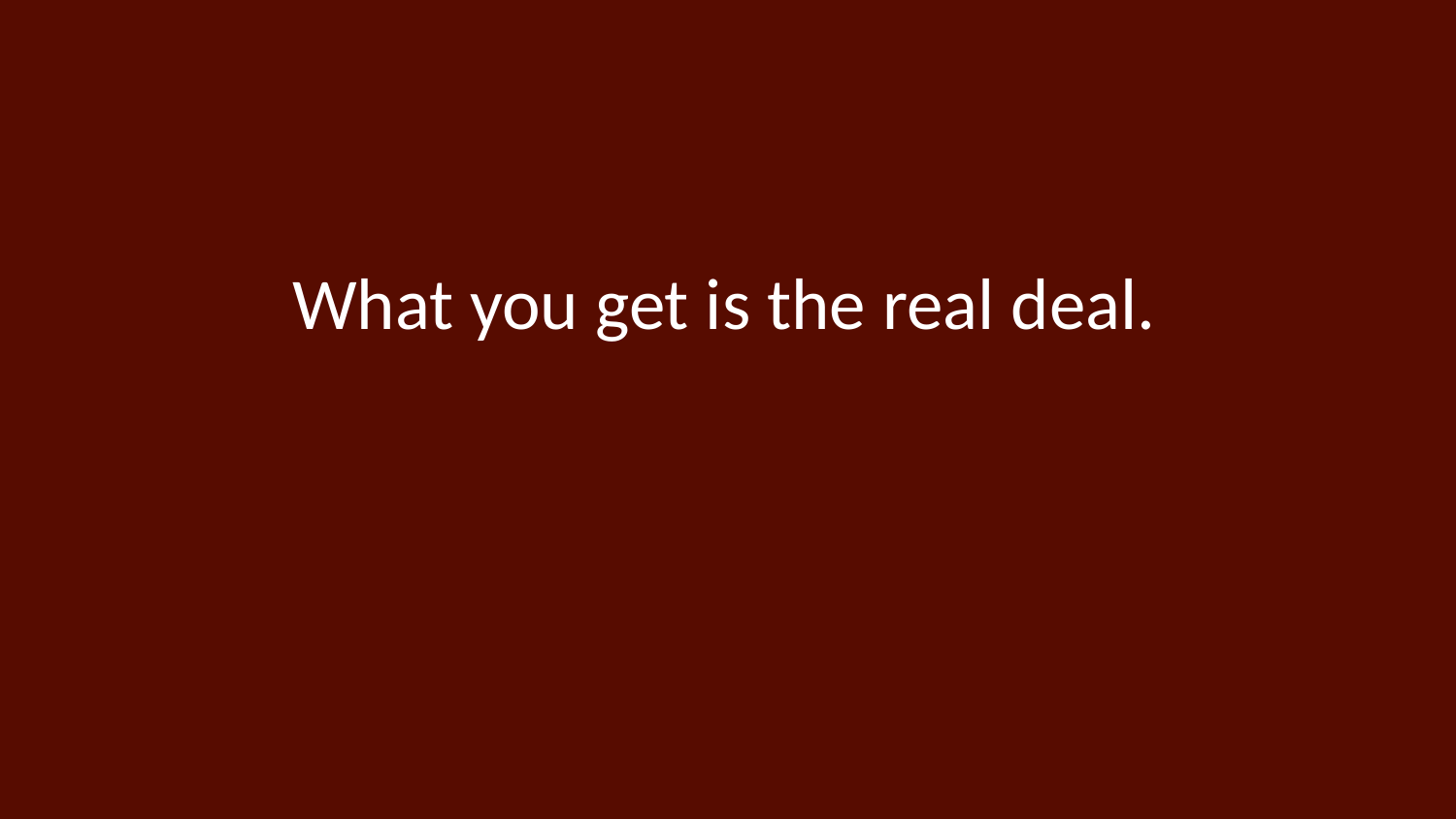

What you get is the real deal.